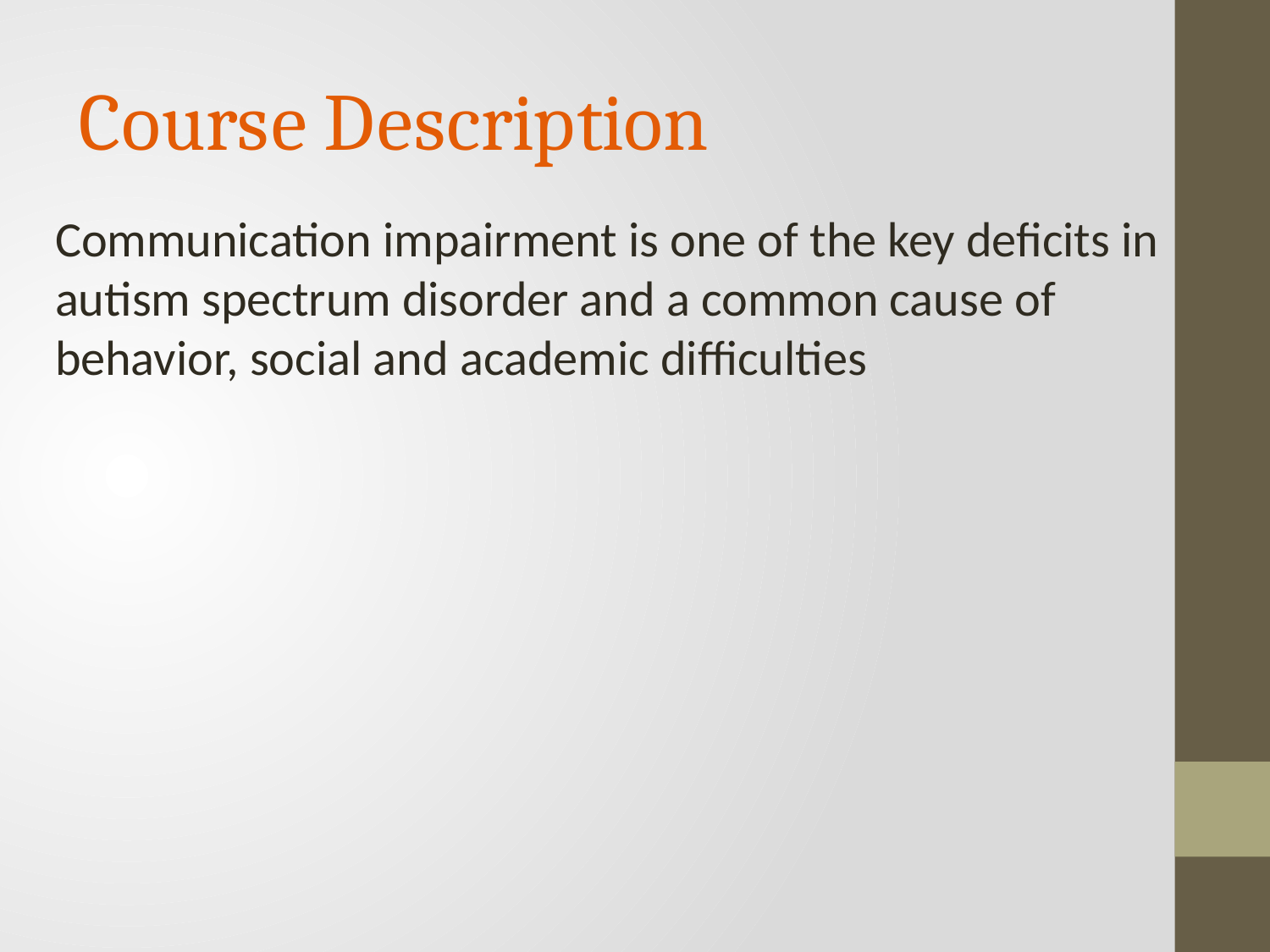

# Course Description
Communication impairment is one of the key deficits in autism spectrum disorder and a common cause of behavior, social and academic difficulties